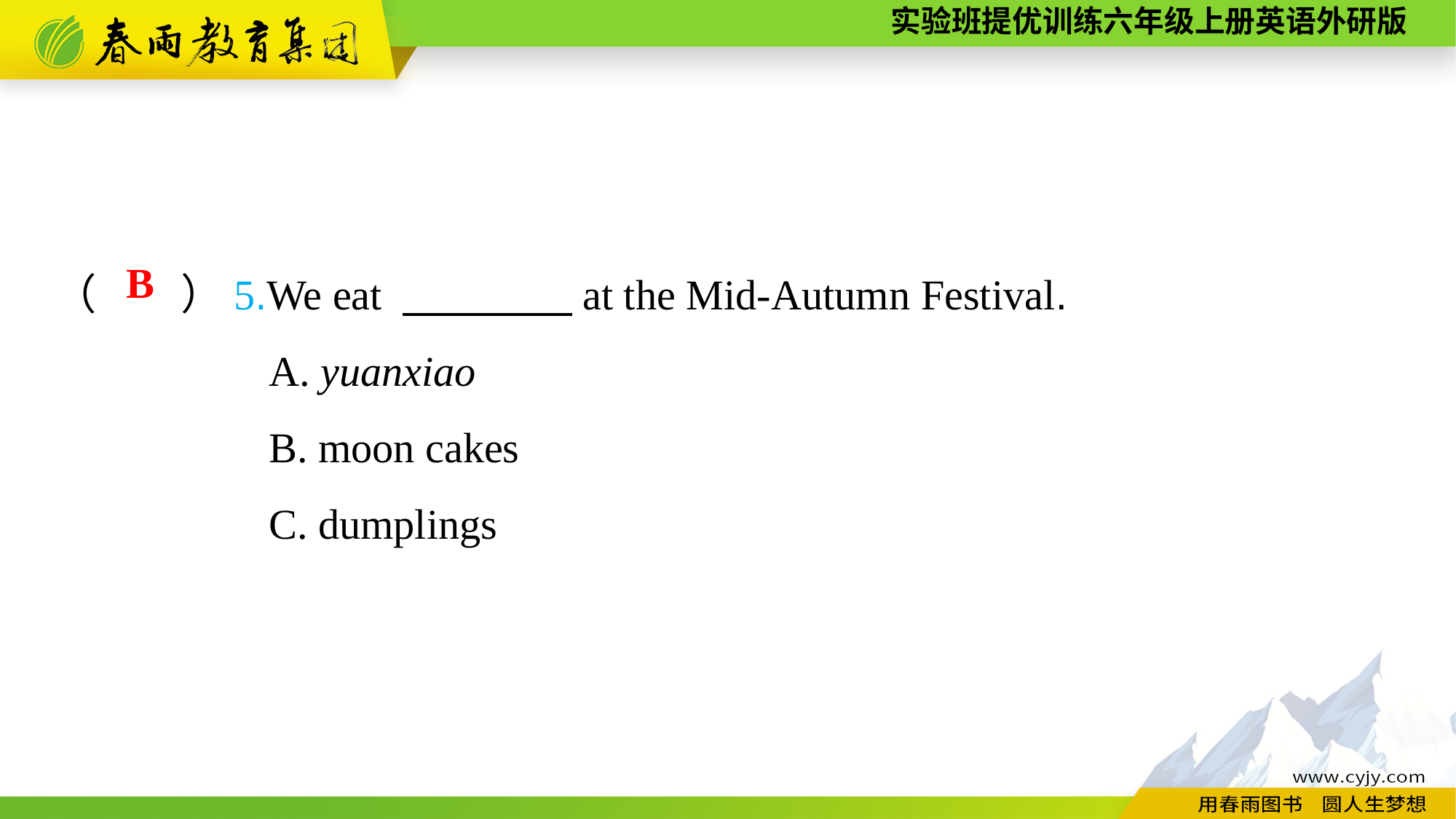

（　　）5.We eat 　　　　at the Mid-Autumn Festival.
A. yuanxiao
B. moon cakes
C. dumplings
B